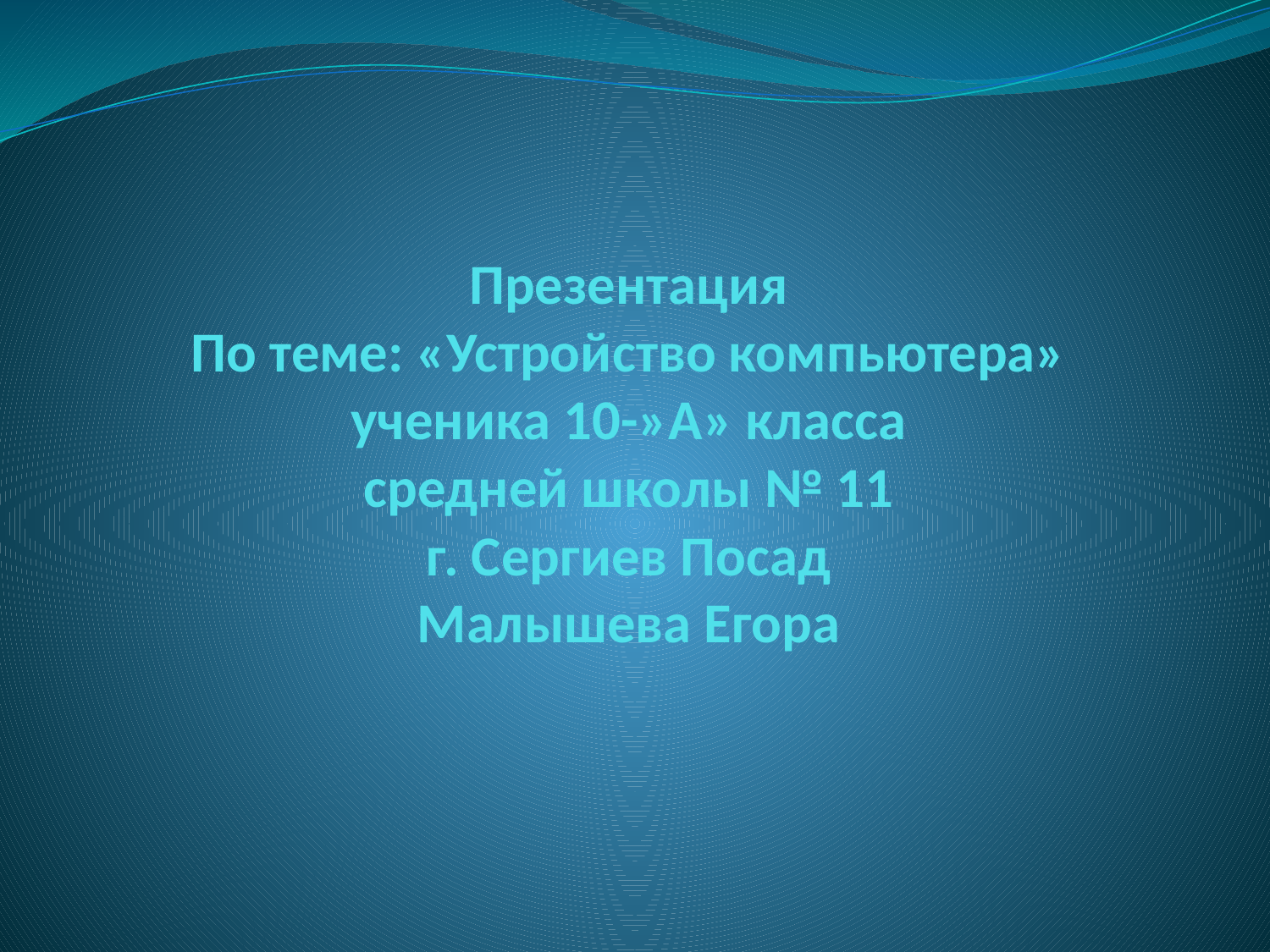

# Презентация По теме: «Устройство компьютера» ученика 10-»А» класса средней школы № 11 г. Сергиев Посад Малышева Егора